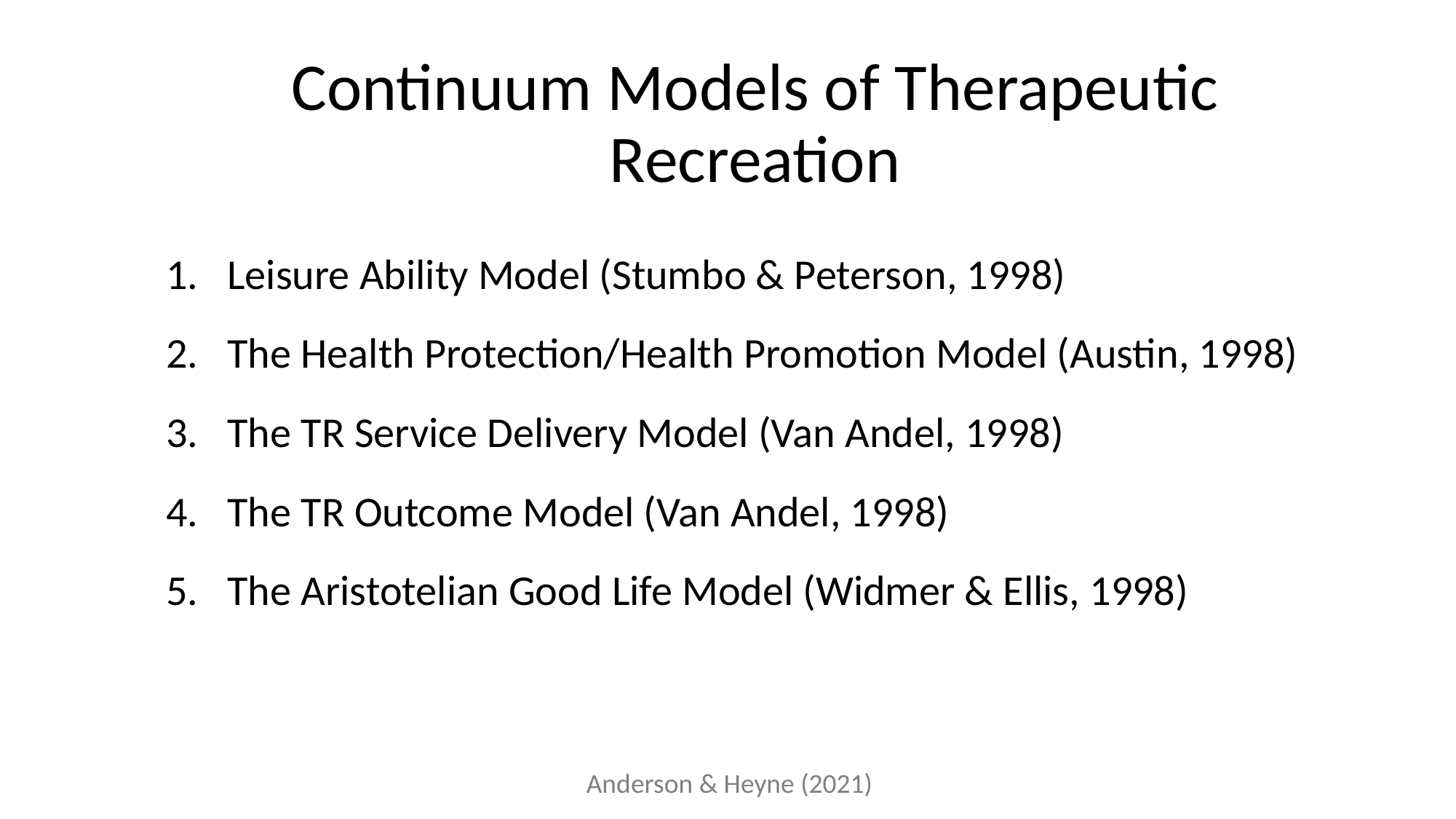

# Continuum Models of Therapeutic Recreation
Leisure Ability Model (Stumbo & Peterson, 1998)
The Health Protection/Health Promotion Model (Austin, 1998)
The TR Service Delivery Model (Van Andel, 1998)
The TR Outcome Model (Van Andel, 1998)
The Aristotelian Good Life Model (Widmer & Ellis, 1998)

Anderson & Heyne (2021)